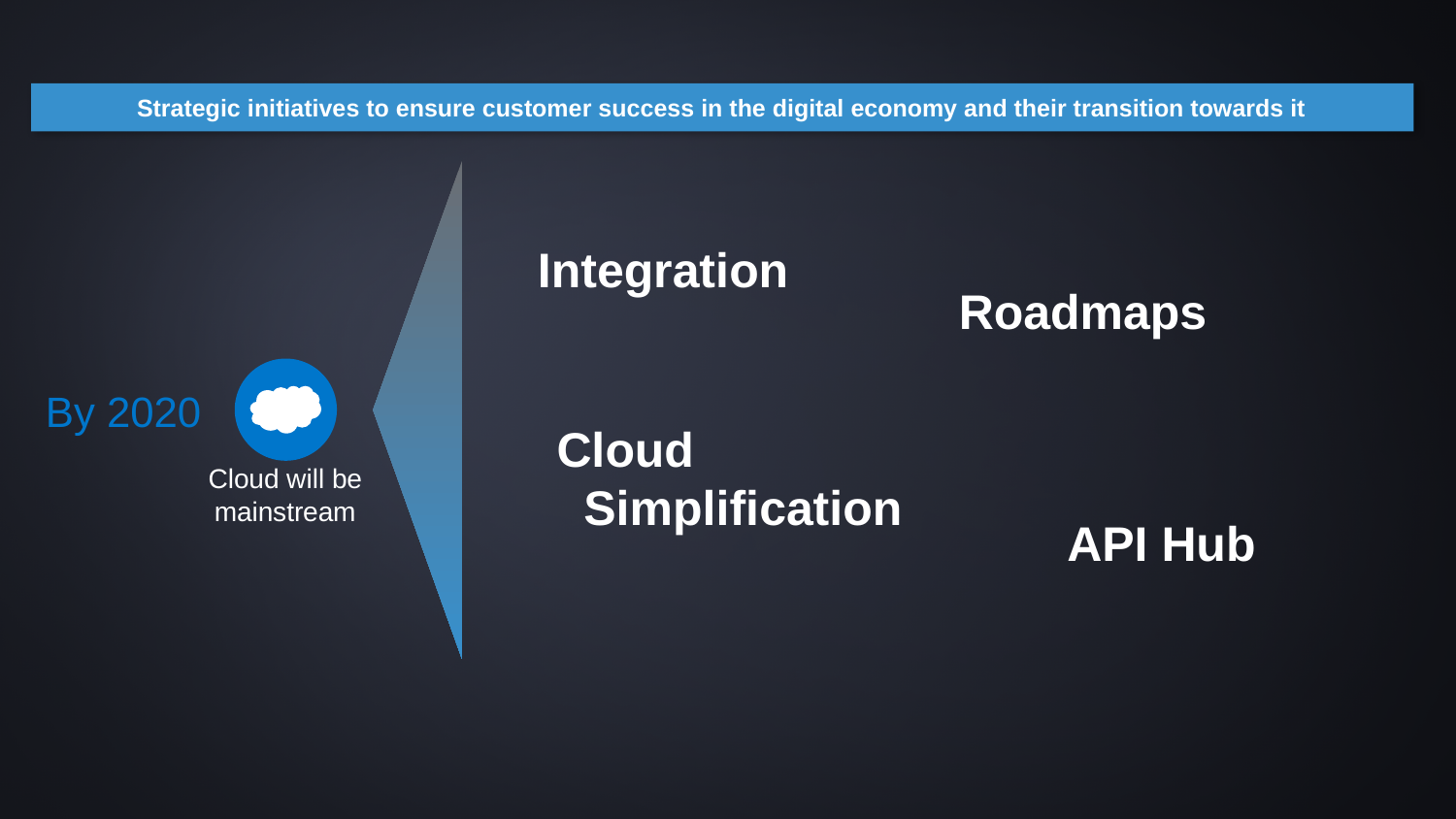

Strategic initiatives to ensure customer success in the digital economy and their transition towards it
Integration
Roadmaps

By 2020
Cloud Simplification
Cloud will be mainstream
API Hub